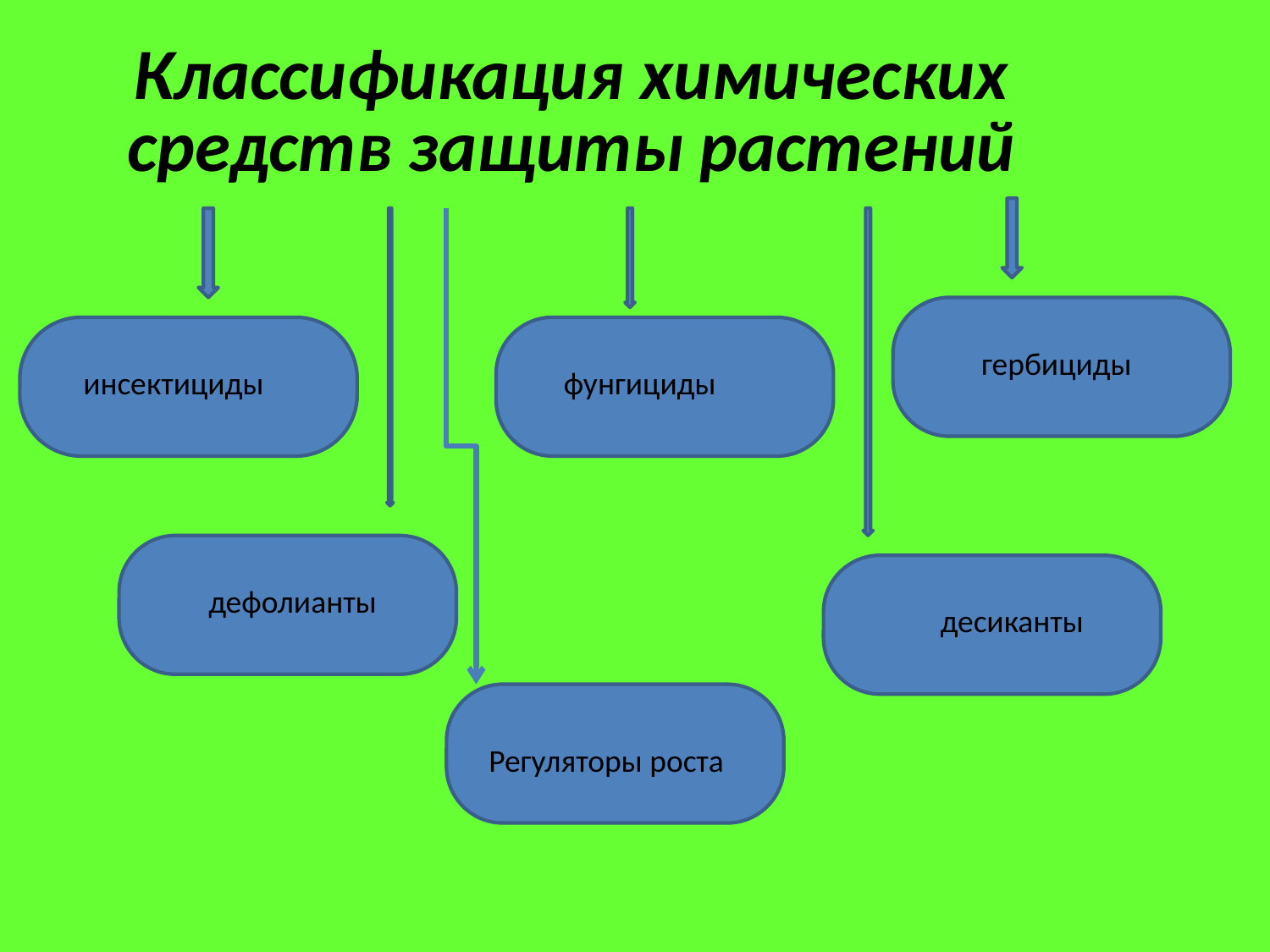

Классификация химических средств защиты растений

гербициды
инсектициды
фунгициды

дефолианты
десиканты

Регуляторы роста